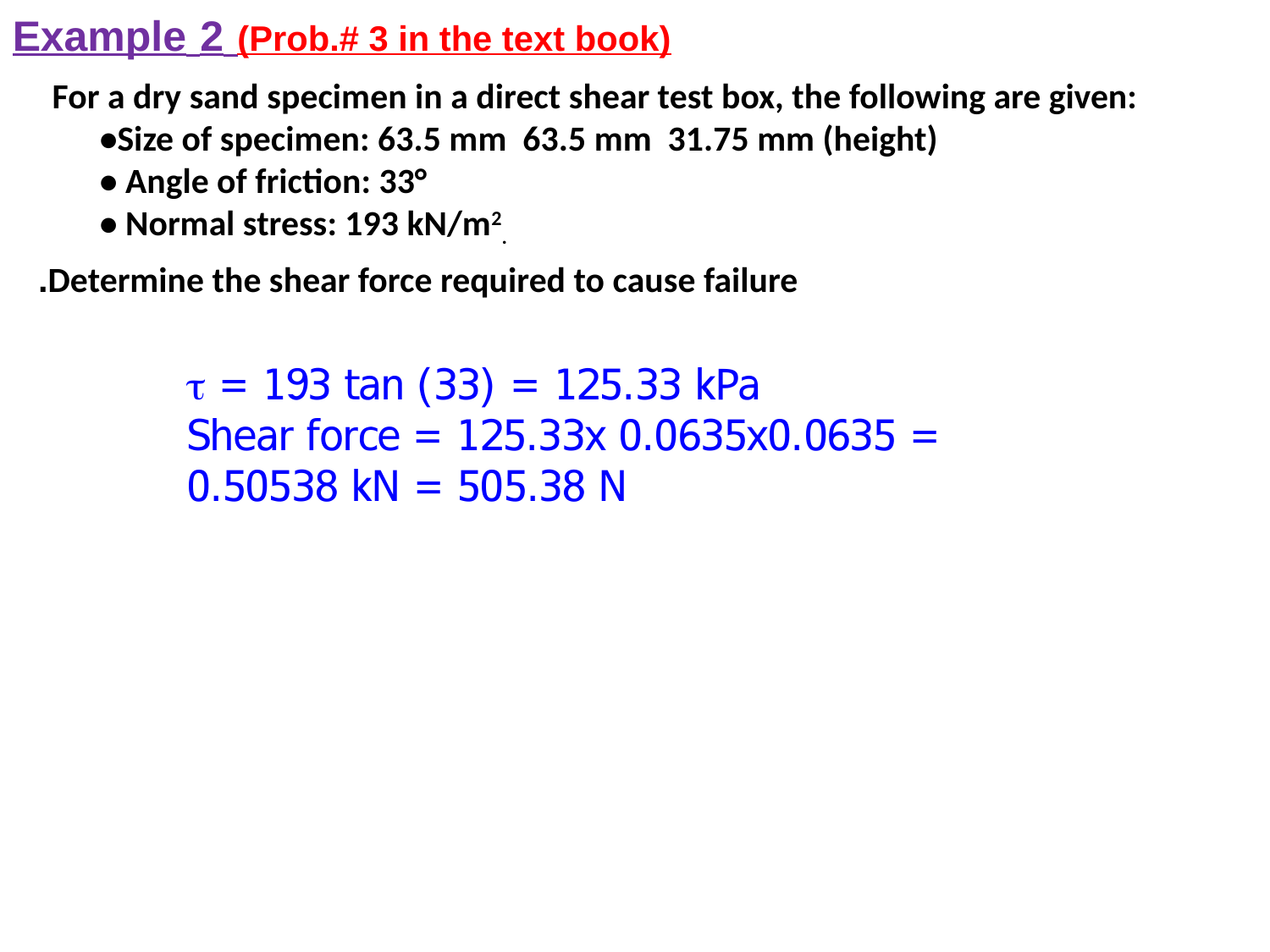

Example 2 (Prob.# 3 in the text book)
For a dry sand specimen in a direct shear test box, the following are given:
•Size of specimen: 63.5 mm  63.5 mm  31.75 mm (height)
• Angle of friction: 33°
• Normal stress: 193 kN/m2.
Determine the shear force required to cause failure.
τ = 193 tan (33) = 125.33 kPa
Shear force = 125.33x 0.0635x0.0635 = 0.50538 kN = 505.38 N